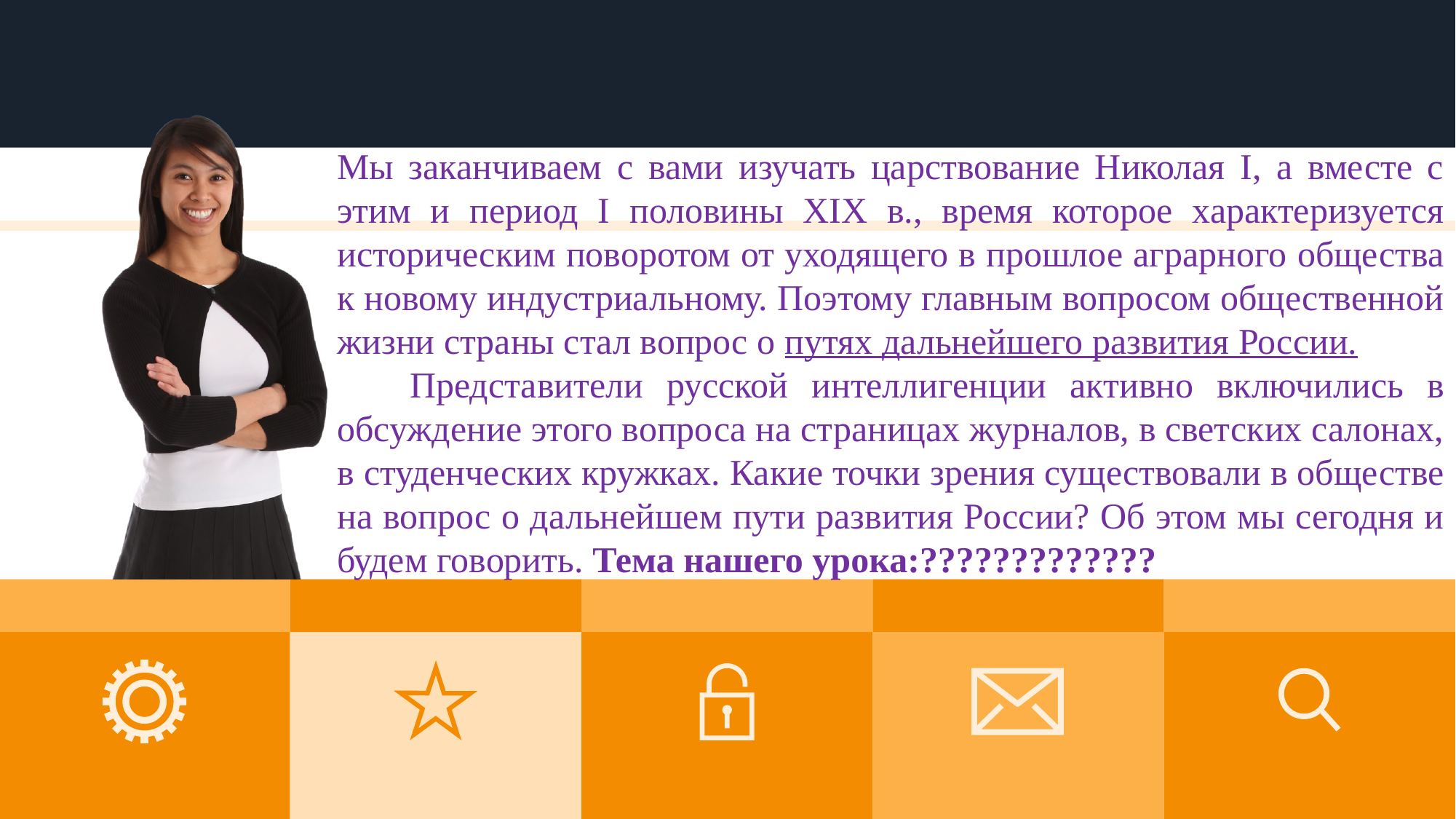

Мы заканчиваем с вами изучать царствование Николая I, а вместе с этим и период I половины XIX в., время которое характеризуется историческим поворотом от уходящего в прошлое аграрного общества к новому индустриальному. Поэтому главным вопросом общественной жизни страны стал вопрос о путях дальнейшего развития России.
        Представители русской интеллигенции активно включились в обсуждение этого вопроса на страницах журналов, в светских салонах, в студенческих кружках. Какие точки зрения существовали в обществе на вопрос о дальнейшем пути развития России? Об этом мы сегодня и будем говорить. Тема нашего урока:?????????????